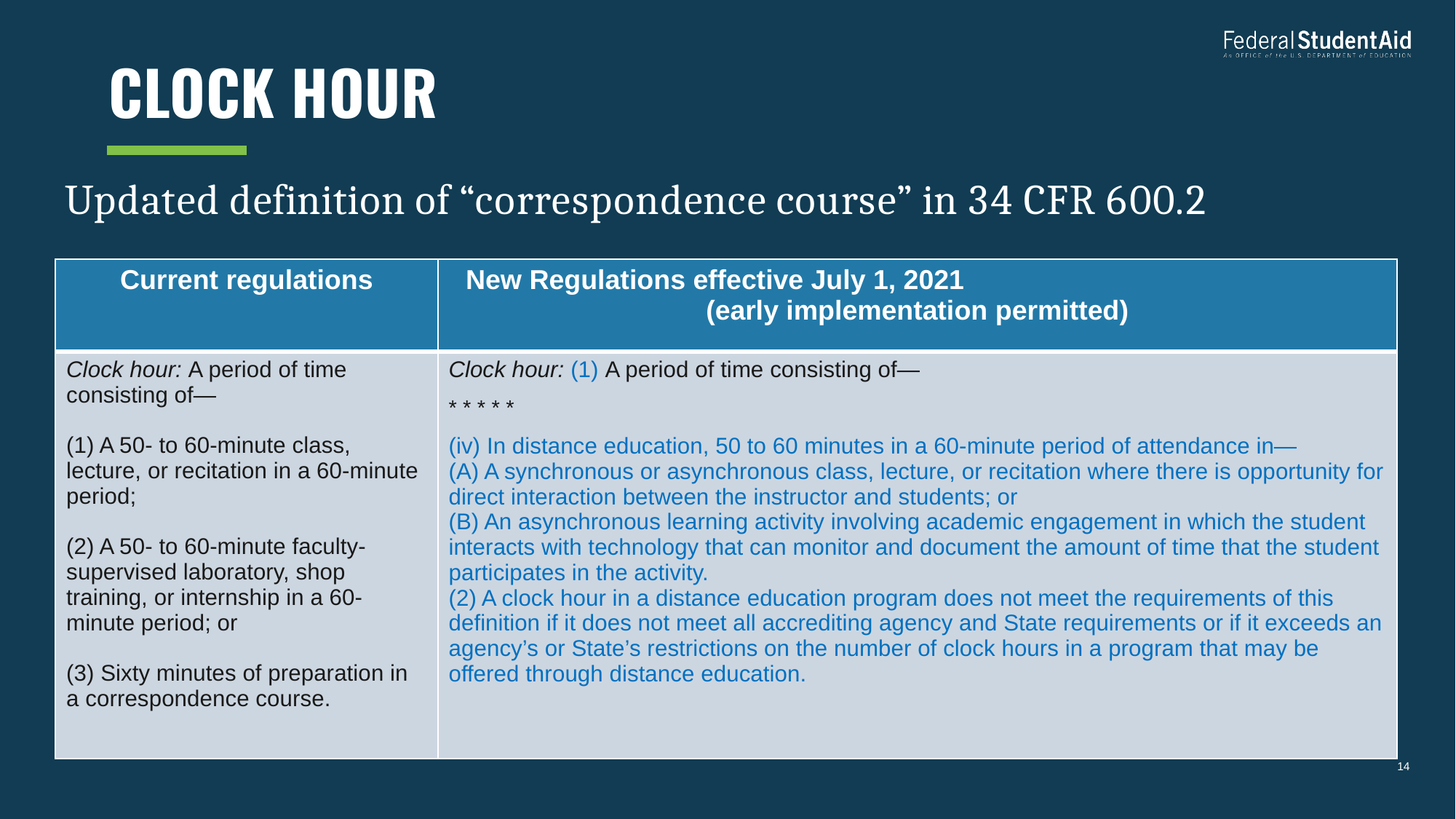

# Clock hour
Updated definition of “correspondence course” in 34 CFR 600.2
| Current regulations | New Regulations effective July 1, 2021 (early implementation permitted) |
| --- | --- |
| Clock hour: A period of time consisting of— (1) A 50- to 60-minute class, lecture, or recitation in a 60-minute period; (2) A 50- to 60-minute faculty-supervised laboratory, shop training, or internship in a 60-minute period; or (3) Sixty minutes of preparation in a correspondence course. | Clock hour: (1) A period of time consisting of— \* \* \* \* \* (iv) In distance education, 50 to 60 minutes in a 60-minute period of attendance in— (A) A synchronous or asynchronous class, lecture, or recitation where there is opportunity for direct interaction between the instructor and students; or (B) An asynchronous learning activity involving academic engagement in which the student interacts with technology that can monitor and document the amount of time that the student participates in the activity. (2) A clock hour in a distance education program does not meet the requirements of this definition if it does not meet all accrediting agency and State requirements or if it exceeds an agency’s or State’s restrictions on the number of clock hours in a program that may be offered through distance education. |
14